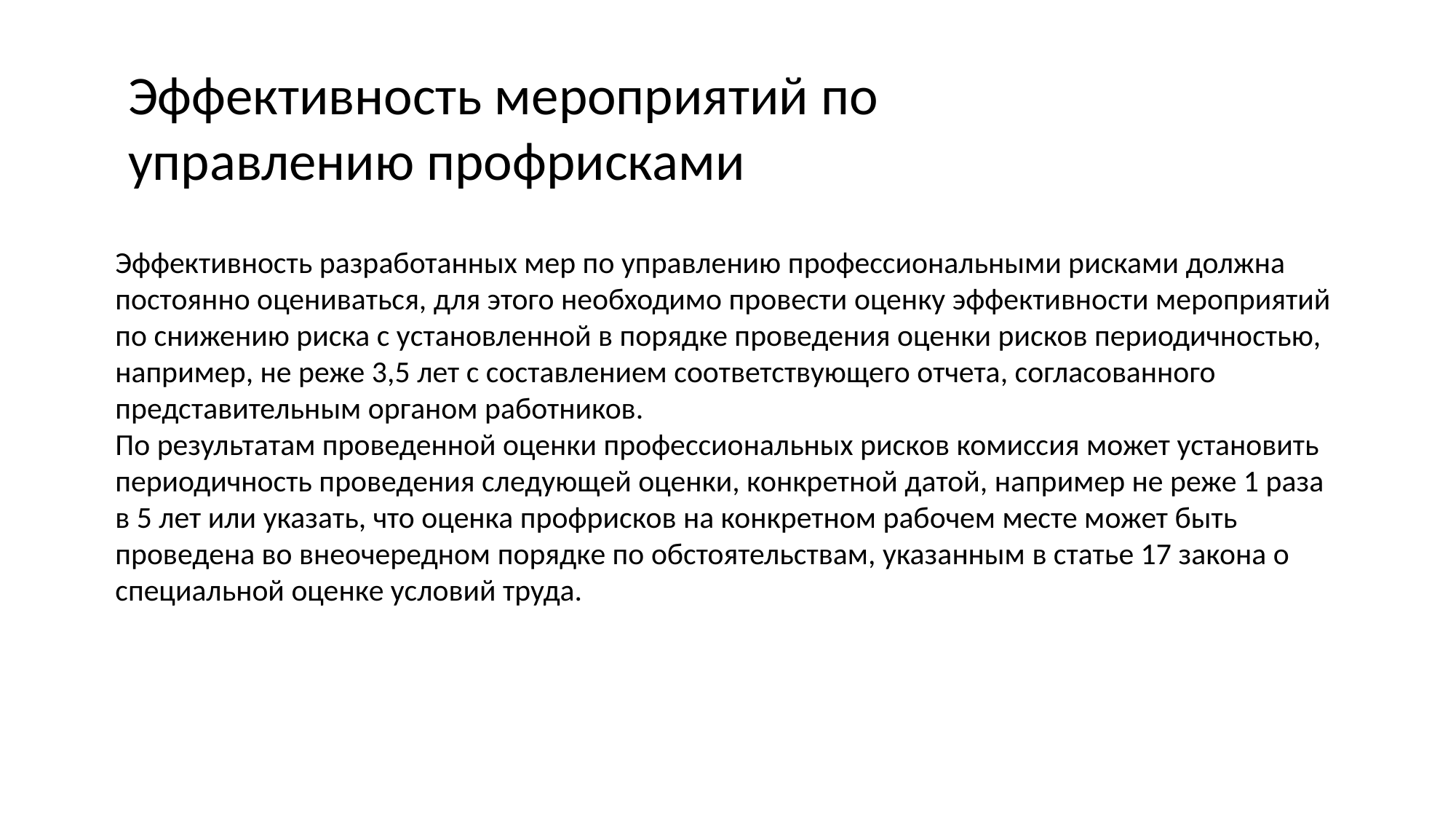

Эффективность мероприятий по управлению профрисками
Эффективность разработанных мер по управлению профессиональными рисками должна постоянно оцениваться, для этого необходимо провести оценку эффективности мероприятий по снижению риска с установленной в порядке проведения оценки рисков периодичностью, например, не реже 3,5 лет с составлением соответствующего отчета, согласованного представительным органом работников.
По результатам проведенной оценки профессиональных рисков комиссия может установить периодичность проведения следующей оценки, конкретной датой, например не реже 1 раза в 5 лет или указать, что оценка профрисков на конкретном рабочем месте может быть проведена во внеочередном порядке по обстоятельствам, указанным в статье 17 закона о специальной оценке условий труда.